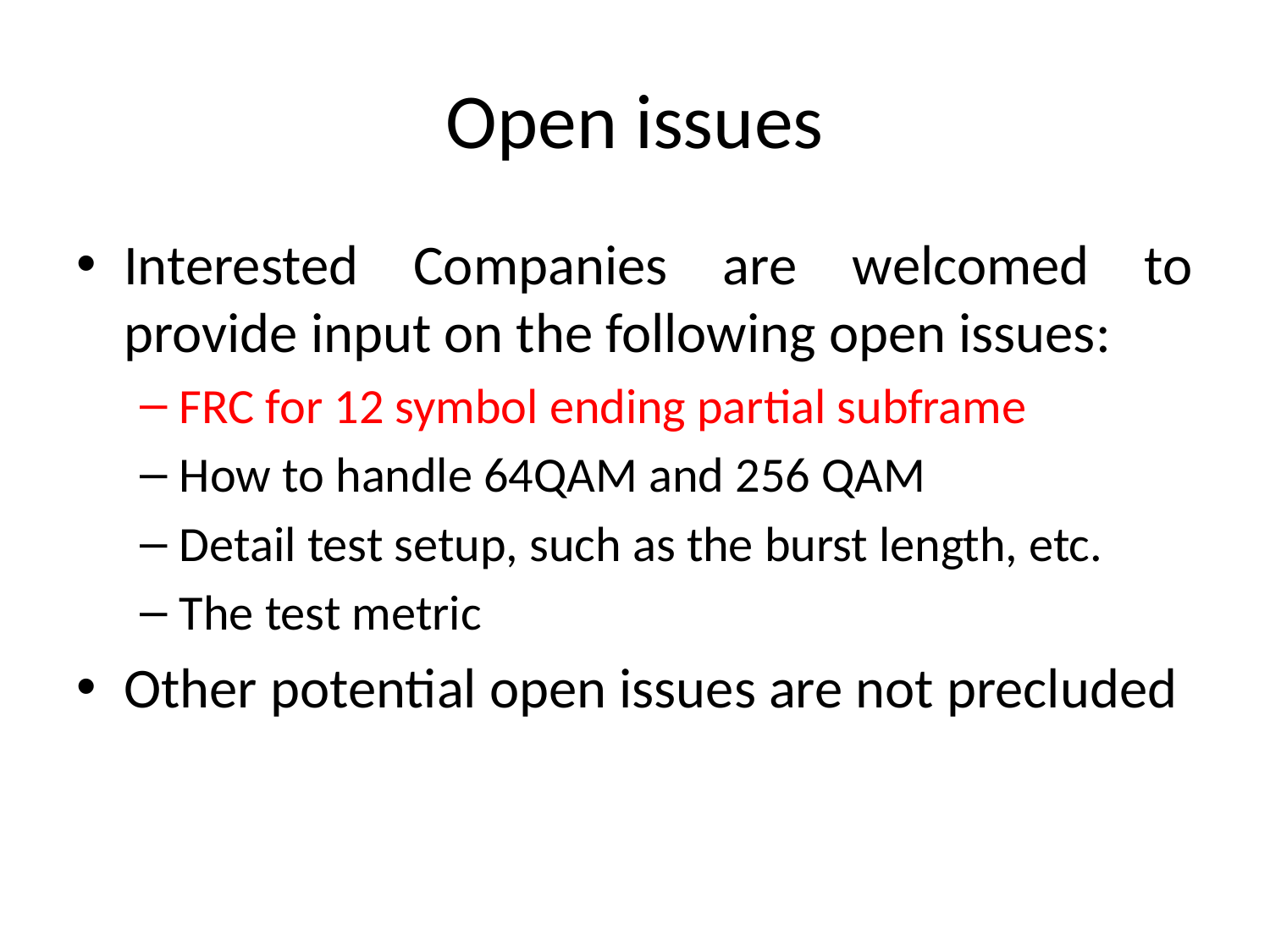

# Open issues
Interested Companies are welcomed to provide input on the following open issues:
FRC for 12 symbol ending partial subframe
How to handle 64QAM and 256 QAM
Detail test setup, such as the burst length, etc.
The test metric
Other potential open issues are not precluded